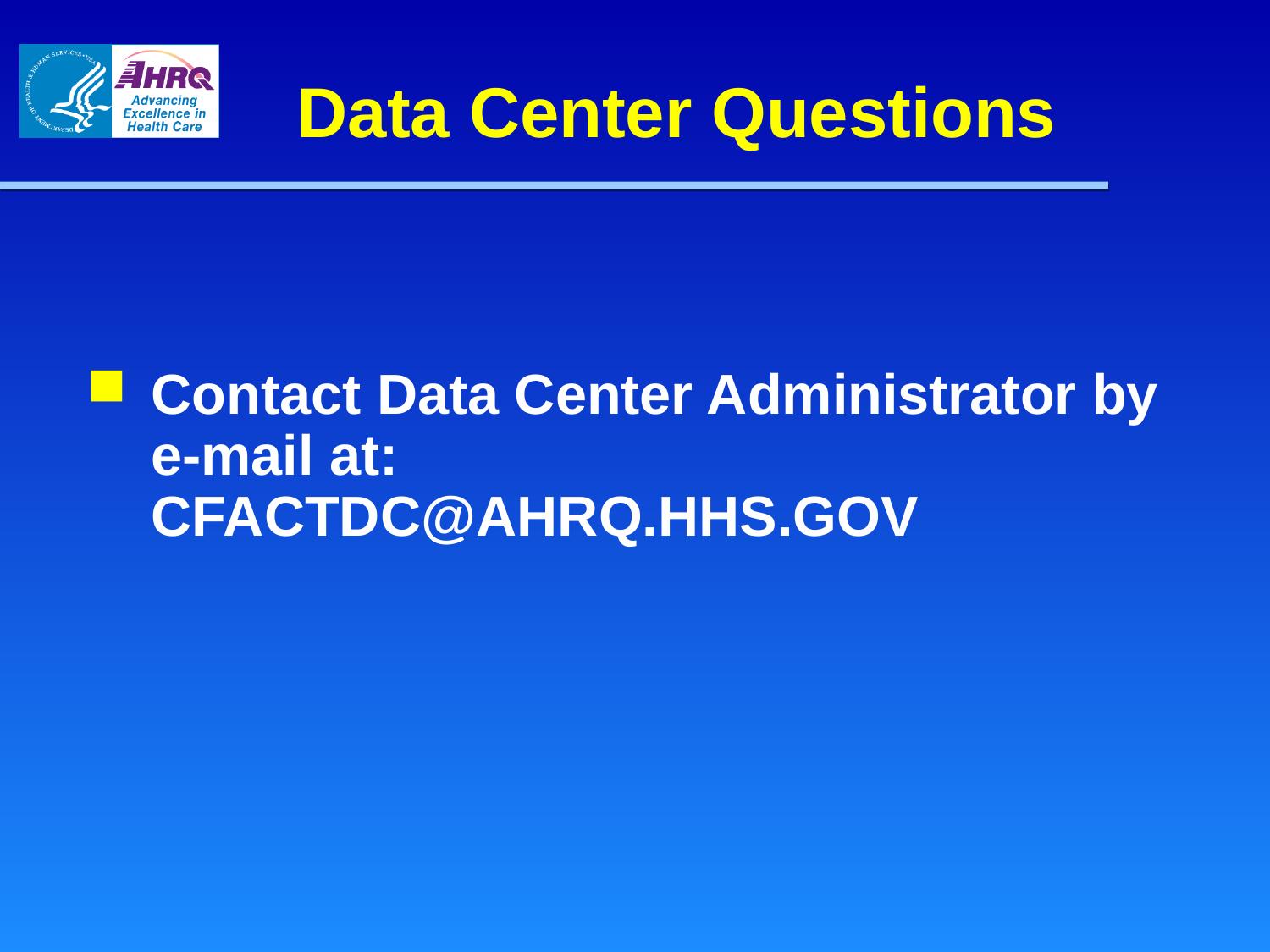

# Data Center Questions
Contact Data Center Administrator by e-mail at: CFACTDC@AHRQ.HHS.GOV